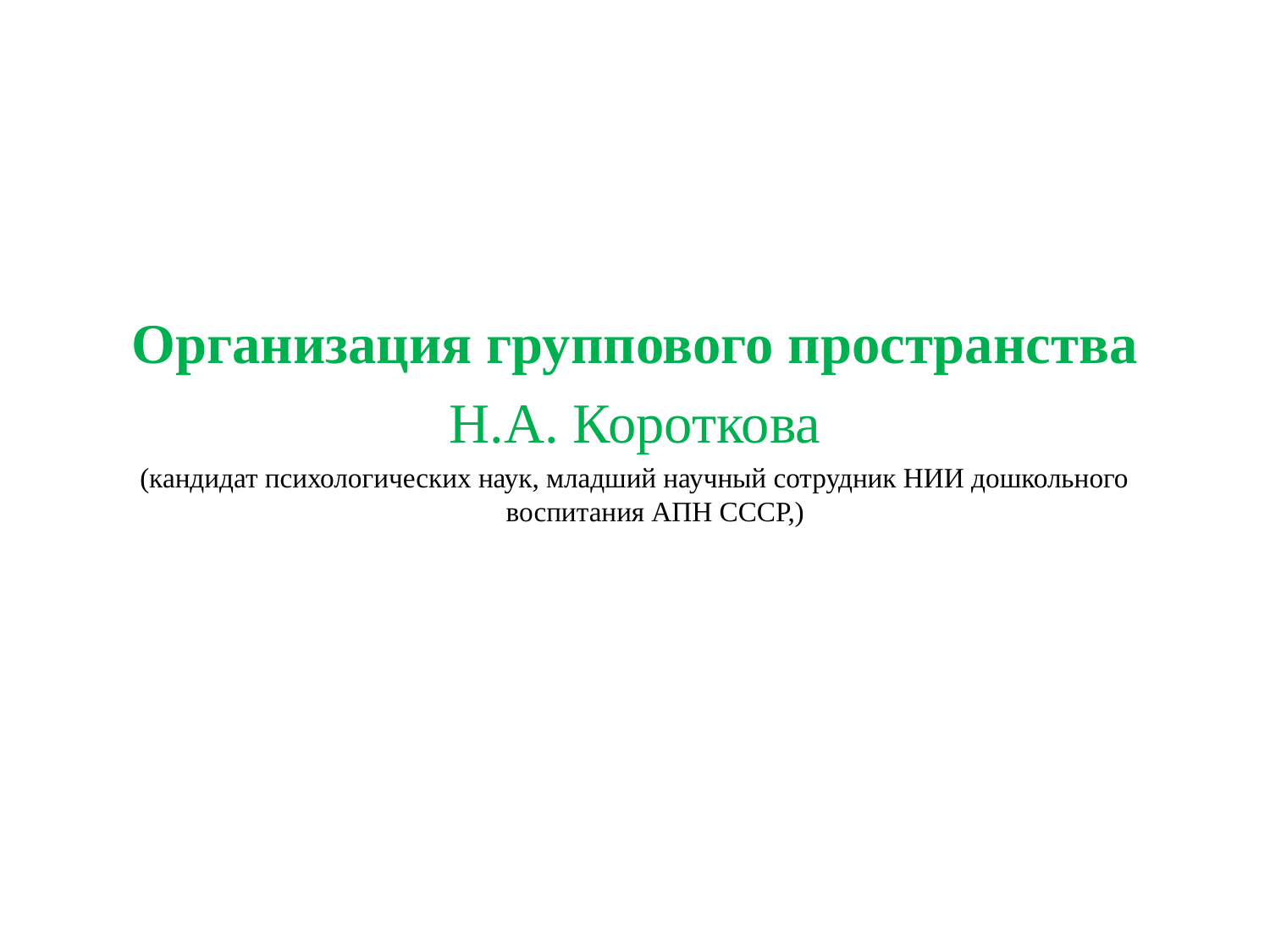

Организация группового пространства
Н.А. Короткова
(кандидат психологических наук, младший научный сотрудник НИИ дошкольного воспитания АПН СССР,)